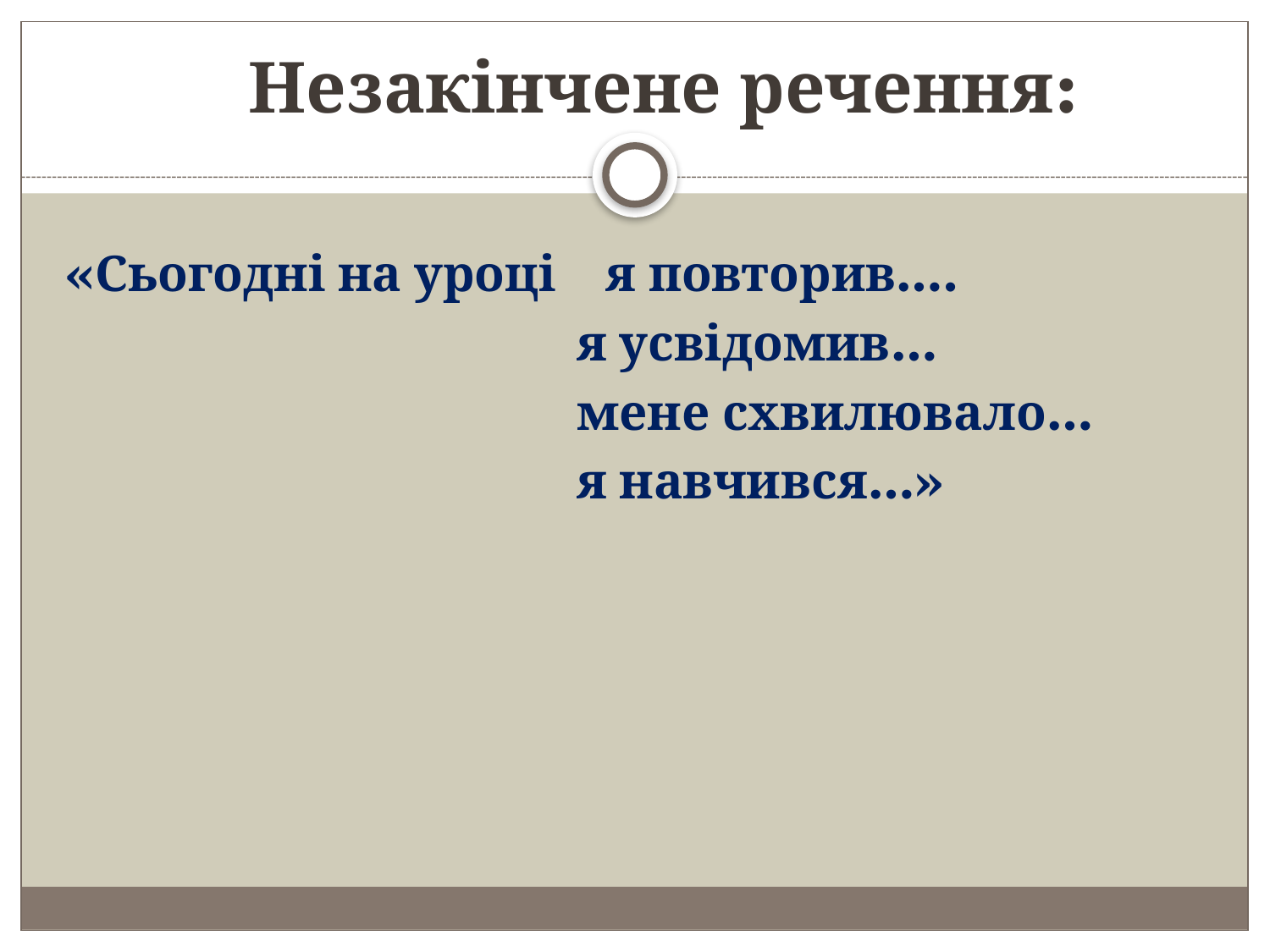

Незакінчене речення:
«Сьогодні на уроці    я повторив….
                                         я усвідомив…
                                         мене схвилювало…
                                         я навчився…»